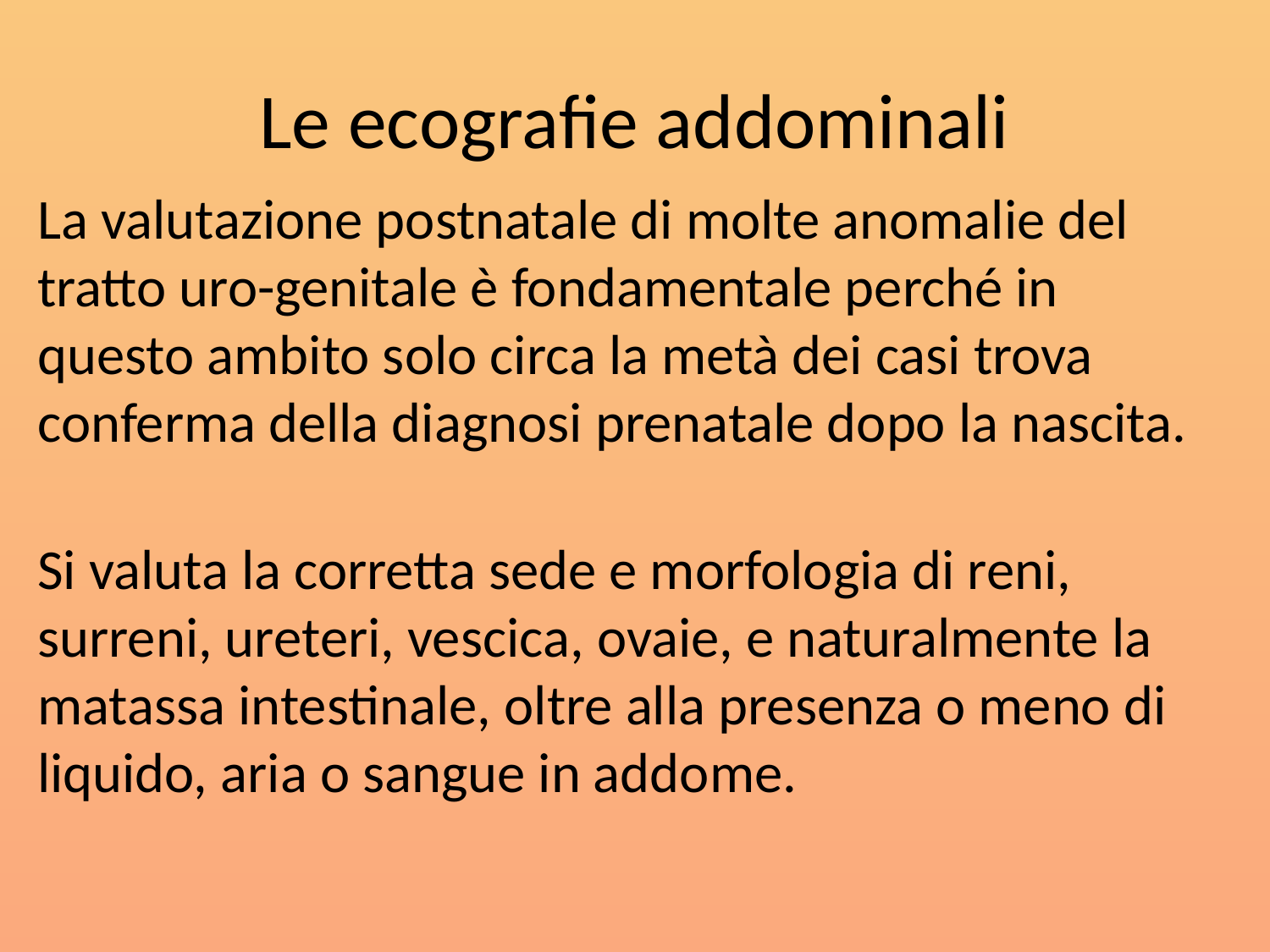

# Le ecografie addominali
La valutazione postnatale di molte anomalie del tratto uro-genitale è fondamentale perché in questo ambito solo circa la metà dei casi trova conferma della diagnosi prenatale dopo la nascita.
Si valuta la corretta sede e morfologia di reni, surreni, ureteri, vescica, ovaie, e naturalmente la matassa intestinale, oltre alla presenza o meno di liquido, aria o sangue in addome.